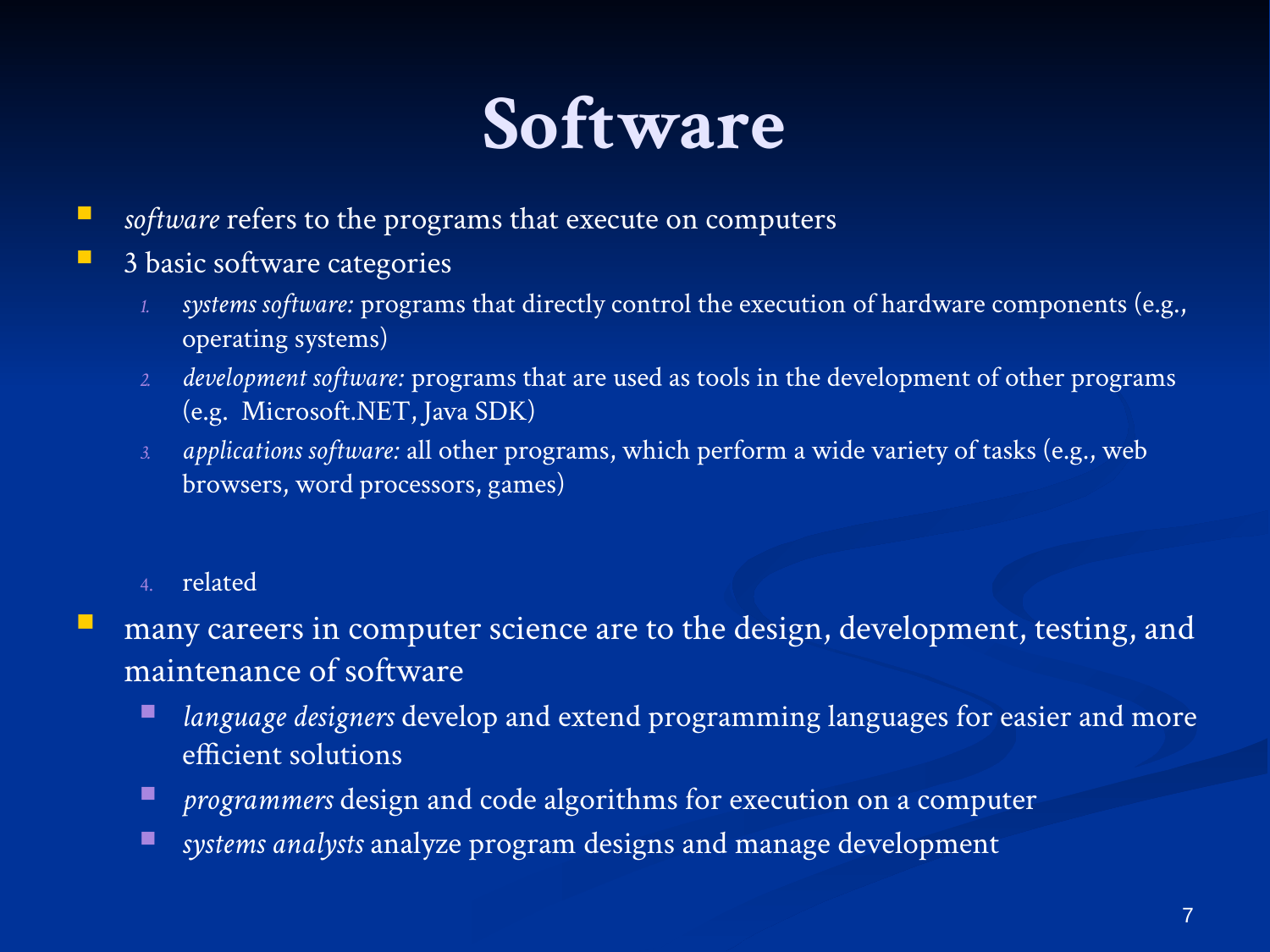

# Software
software refers to the programs that execute on computers
3 basic software categories
systems software: programs that directly control the execution of hardware components (e.g., operating systems)
development software: programs that are used as tools in the development of other programs (e.g.  Microsoft.NET, Java SDK)
applications software: all other programs, which perform a wide variety of tasks (e.g., web browsers, word processors, games)

related
many careers in computer science are to the design, development, testing, and maintenance of software
language designers develop and extend programming languages for easier and more efficient solutions
programmers design and code algorithms for execution on a computer
systems analysts analyze program designs and manage development

7